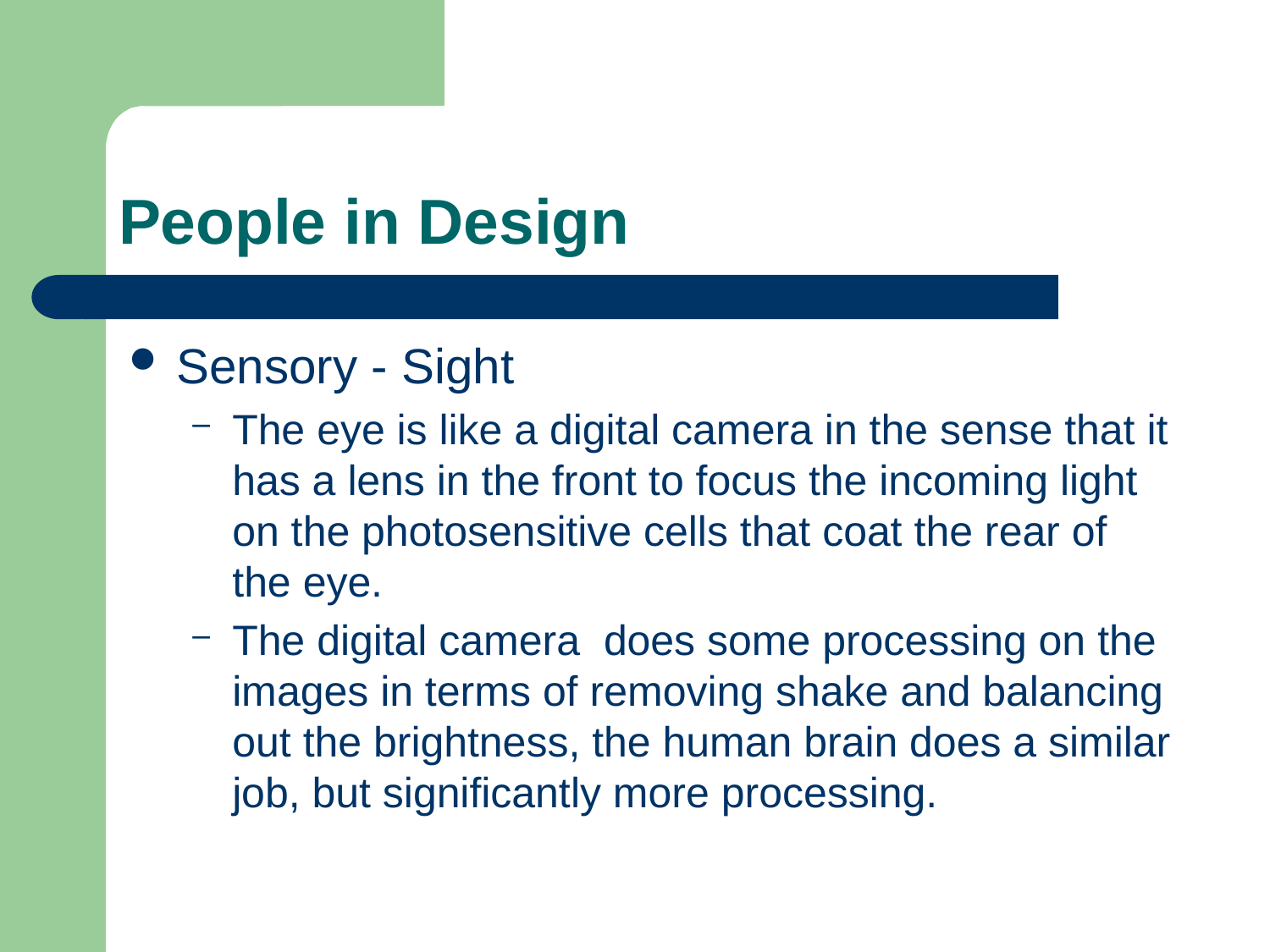

# People in Design
Sensory - Sight
The eye is like a digital camera in the sense that it has a lens in the front to focus the incoming light on the photosensitive cells that coat the rear of the eye.
The digital camera  does some processing on the images in terms of removing shake and balancing out the brightness, the human brain does a similar job, but significantly more processing.